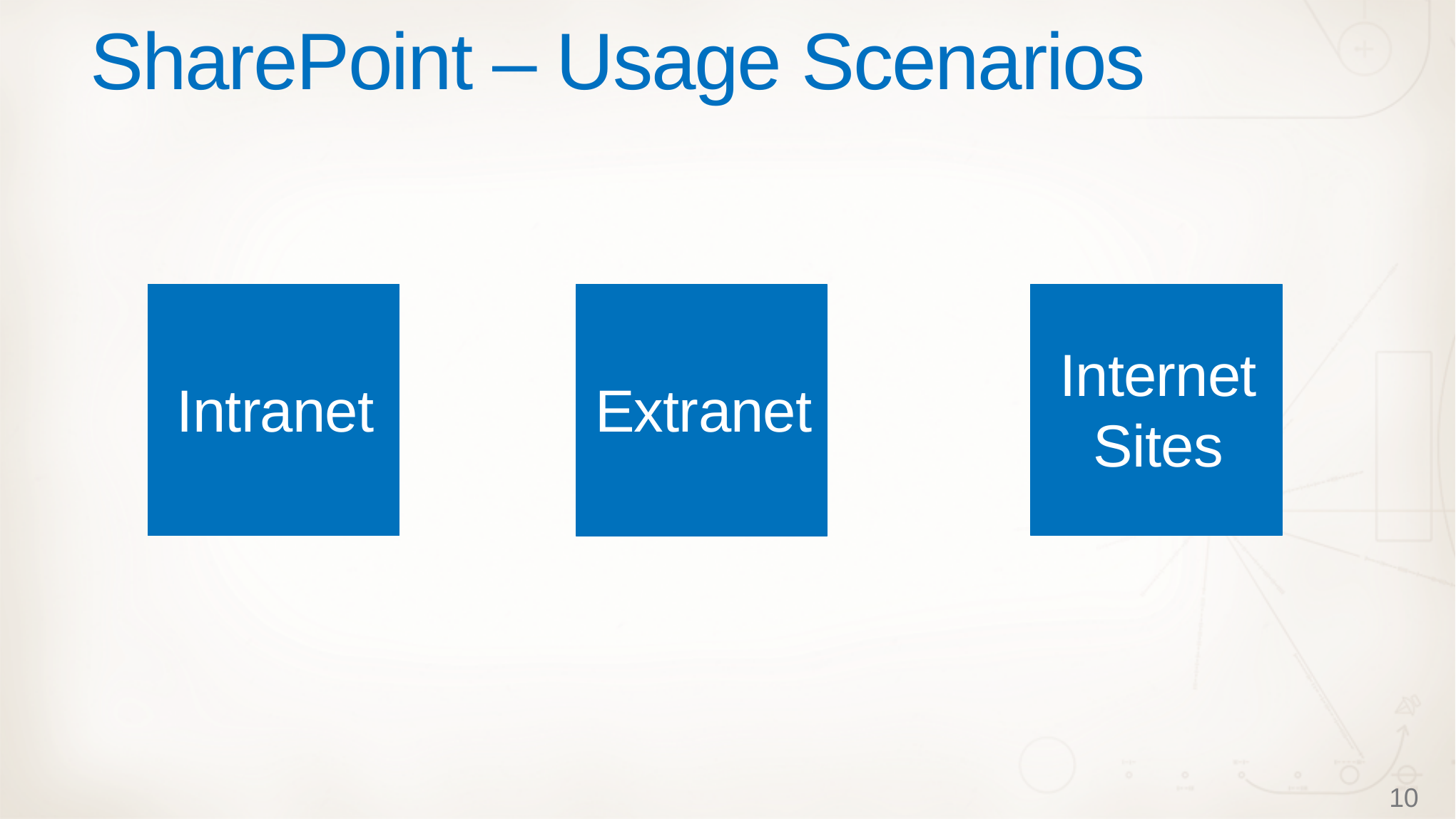

# SharePoint – Usage Scenarios
Internet
Sites
Intranet
Extranet
10